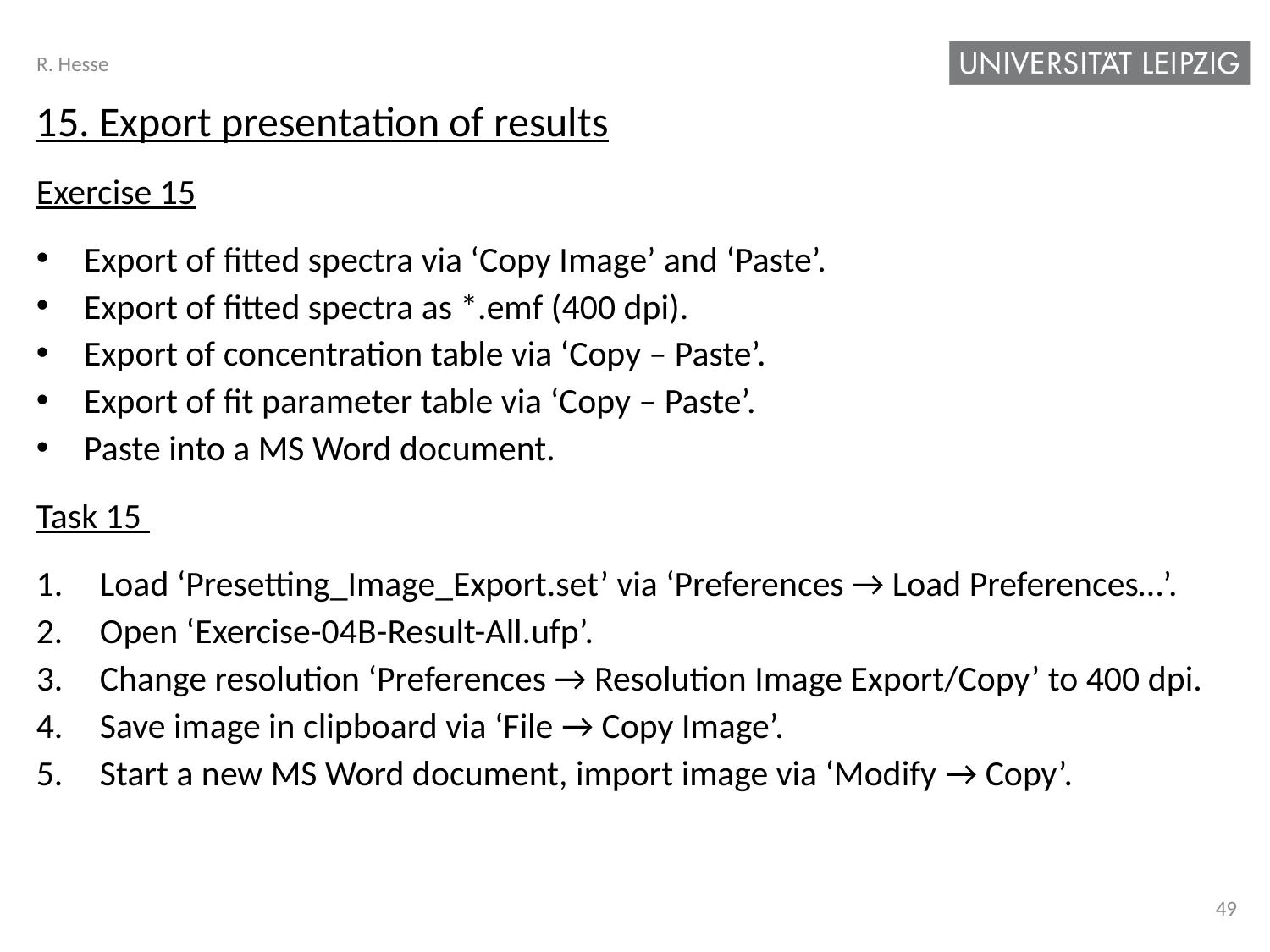

R. Hesse
15. Export presentation of results
Exercise 15

Export of fitted spectra via ‘Copy Image’ and ‘Paste’.

Export of fitted spectra as *.emf (400 dpi).

Export of concentration table via ‘Copy – Paste’.

Export of fit parameter table via ‘Copy – Paste’.

Paste into a MS Word document.

Task 15

Load ‘Presetting_Image_Export.set’ via ‘Preferences → Load Preferences…’.

Open ‘Exercise-04B-Result-All.ufp’.

Change resolution ‘Preferences → Resolution Image Export/Copy’ to 400 dpi.

Save image in clipboard via ‘File → Copy Image’.

Start a new MS Word document, import image via ‘Modify → Copy’.

49